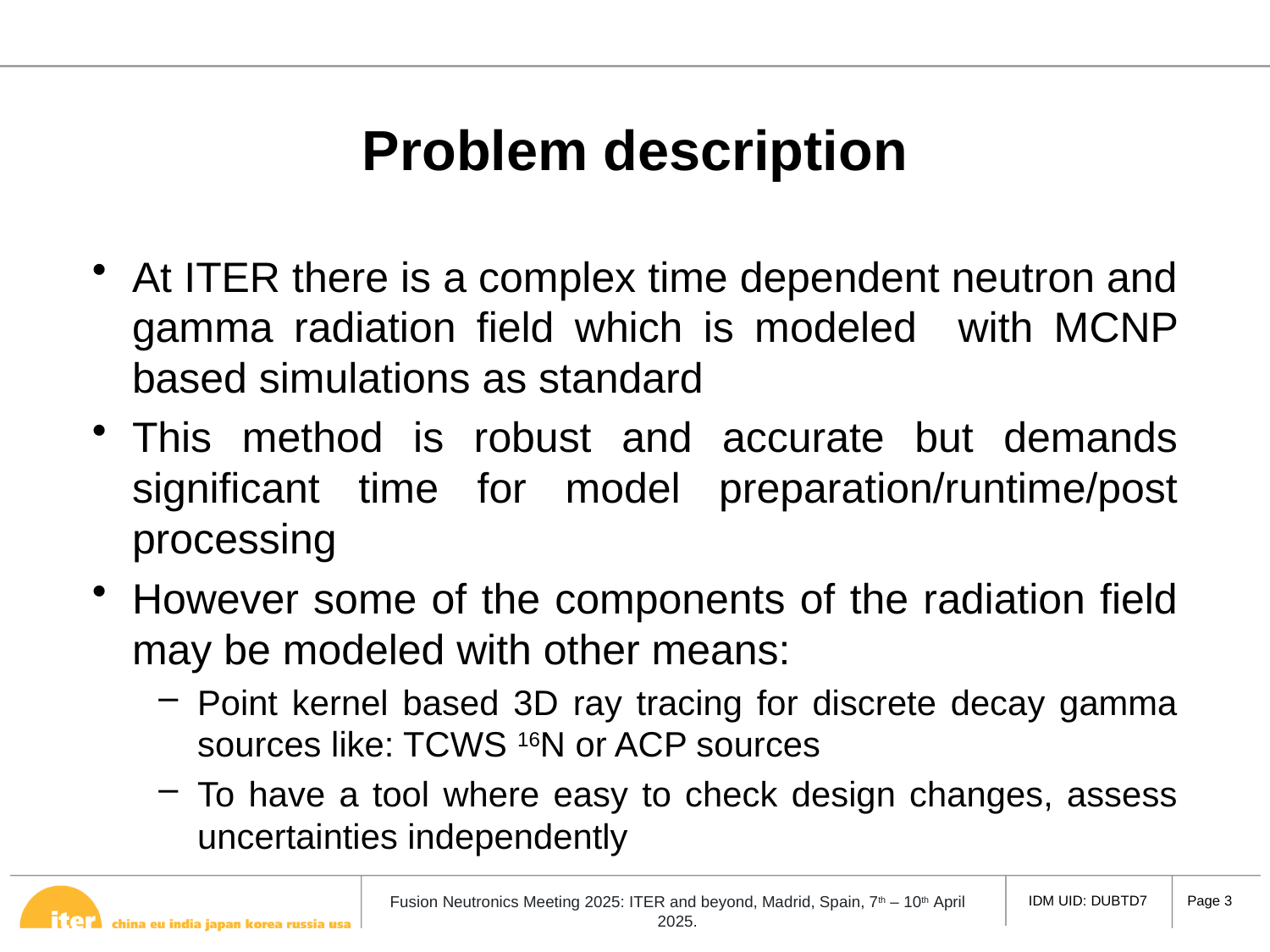

# Problem description
At ITER there is a complex time dependent neutron and gamma radiation field which is modeled  with MCNP based simulations as standard
This method is robust and accurate but demands significant time for model preparation/runtime/post processing
However some of the components of the radiation field may be modeled with other means:
Point kernel based 3D ray tracing for discrete decay gamma sources like: TCWS 16N or ACP sources
To have a tool where easy to check design changes, assess uncertainties independently